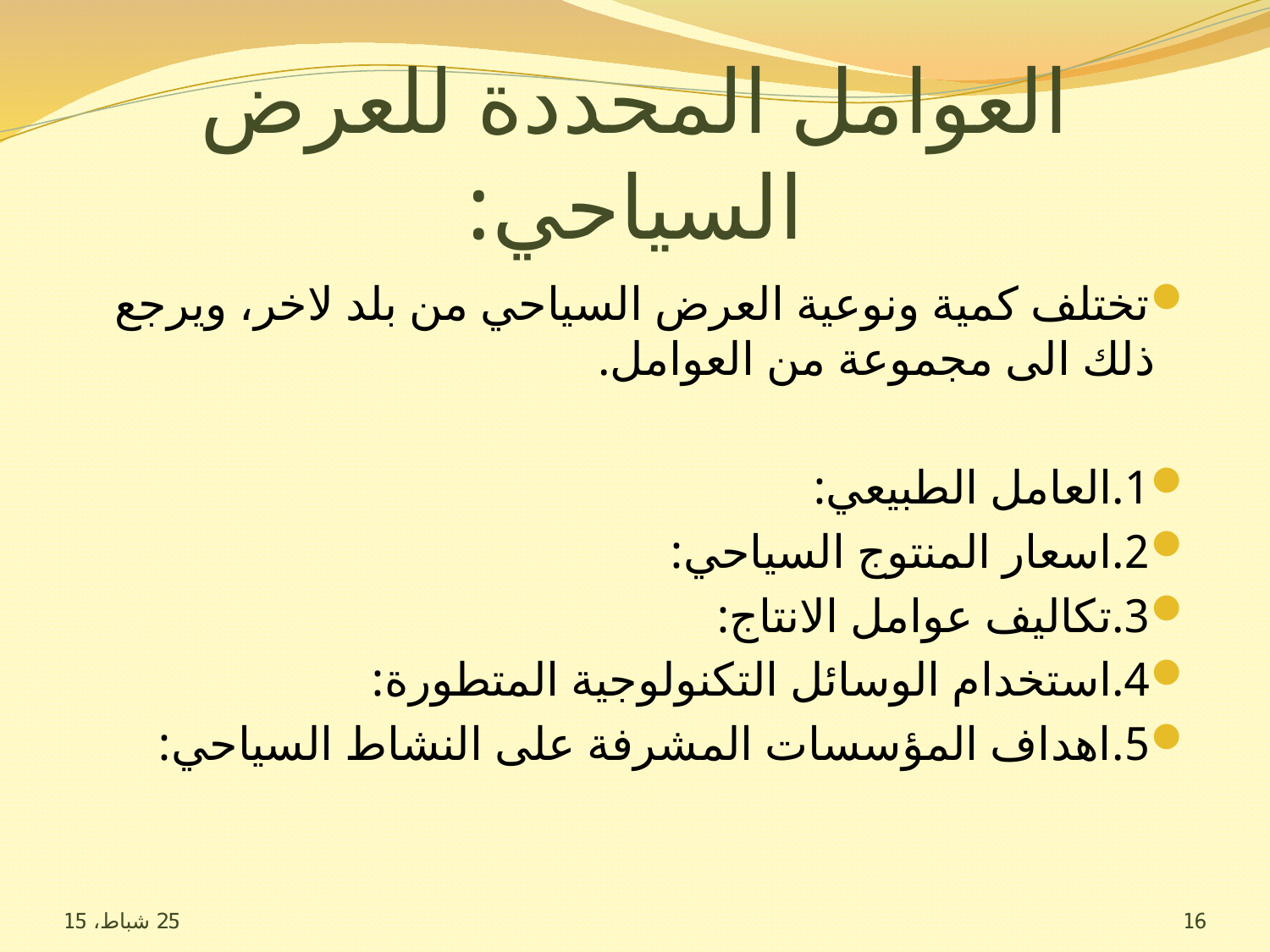

# العوامل المحددة للعرض السياحي:
تختلف كمية ونوعية العرض السياحي من بلد لاخر، ويرجع ذلك الى مجموعة من العوامل.

1.العامل الطبيعي:
2.اسعار المنتوج السياحي:
3.تكاليف عوامل الانتاج:
4.استخدام الوسائل التكنولوجية المتطورة:
5.اهداف المؤسسات المشرفة على النشاط السياحي:
25 شباط، 15
16